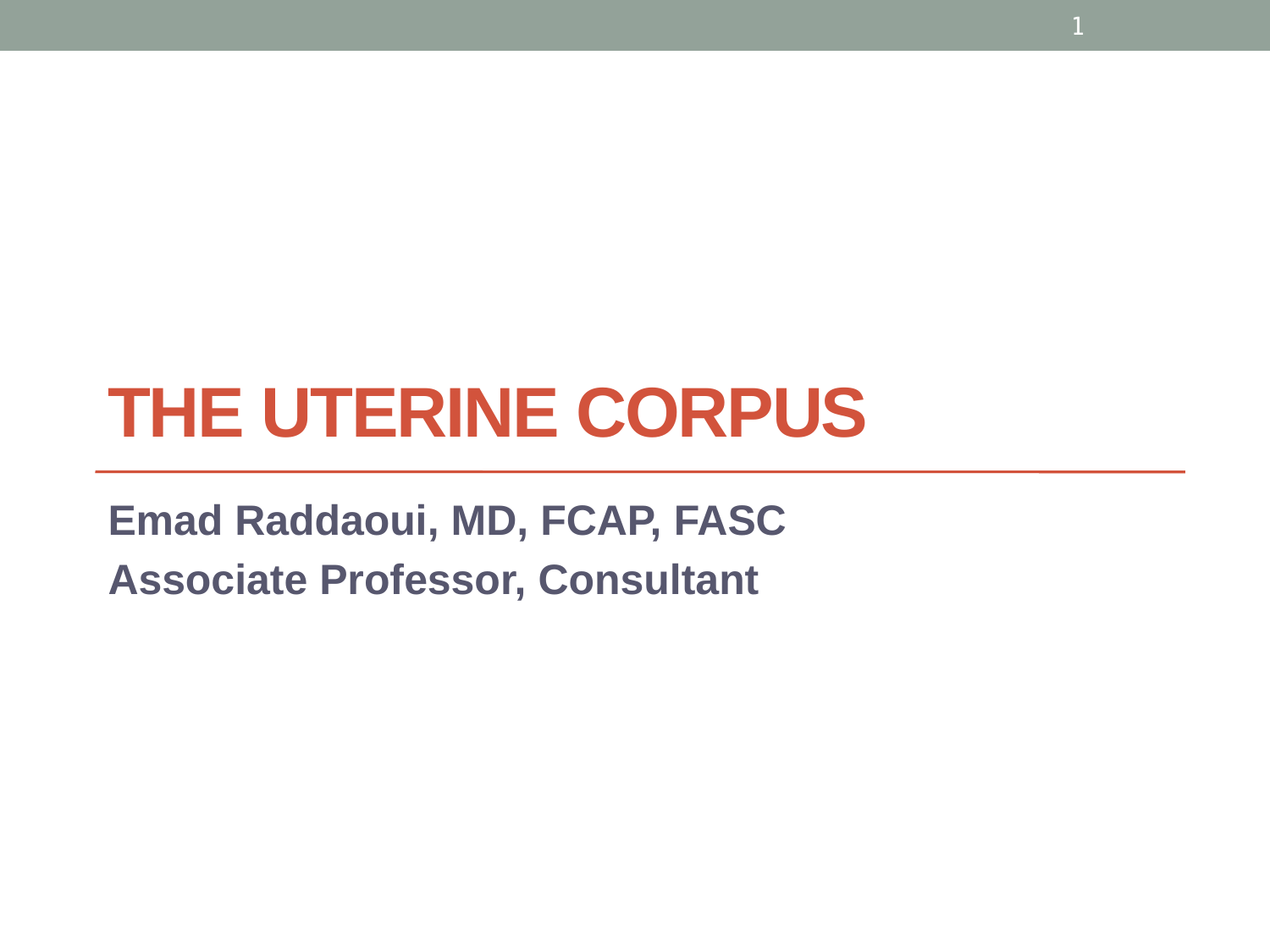

1
# The Uterine Corpus
Emad Raddaoui, MD, FCAP, FASC
Associate Professor, Consultant